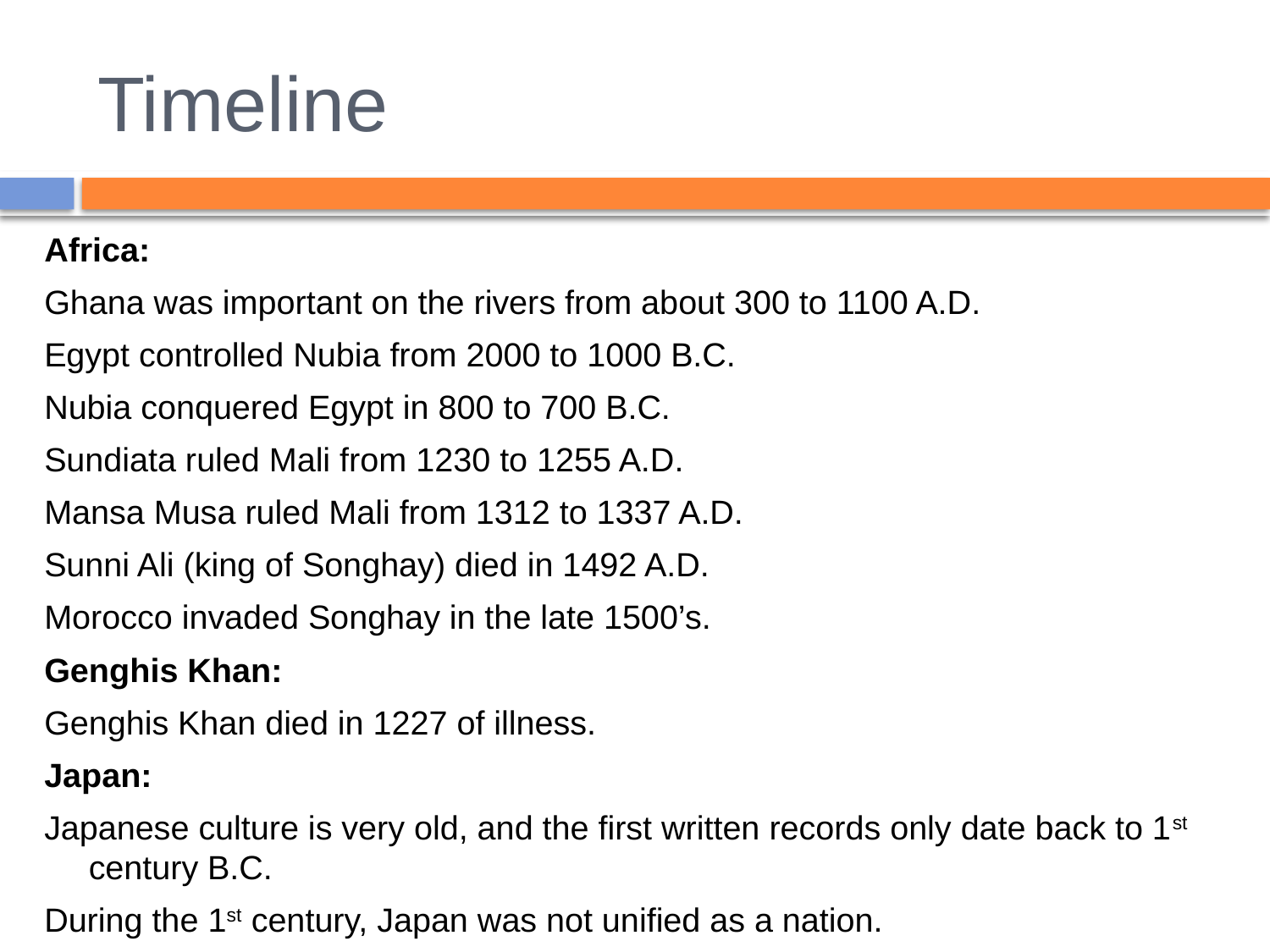

# Timeline
Africa:
Ghana was important on the rivers from about 300 to 1100 A.D.
Egypt controlled Nubia from 2000 to 1000 B.C.
Nubia conquered Egypt in 800 to 700 B.C.
Sundiata ruled Mali from 1230 to 1255 A.D.
Mansa Musa ruled Mali from 1312 to 1337 A.D.
Sunni Ali (king of Songhay) died in 1492 A.D.
Morocco invaded Songhay in the late 1500’s.
Genghis Khan:
Genghis Khan died in 1227 of illness.
Japan:
Japanese culture is very old, and the first written records only date back to 1st century B.C.
During the 1st century, Japan was not unified as a nation.